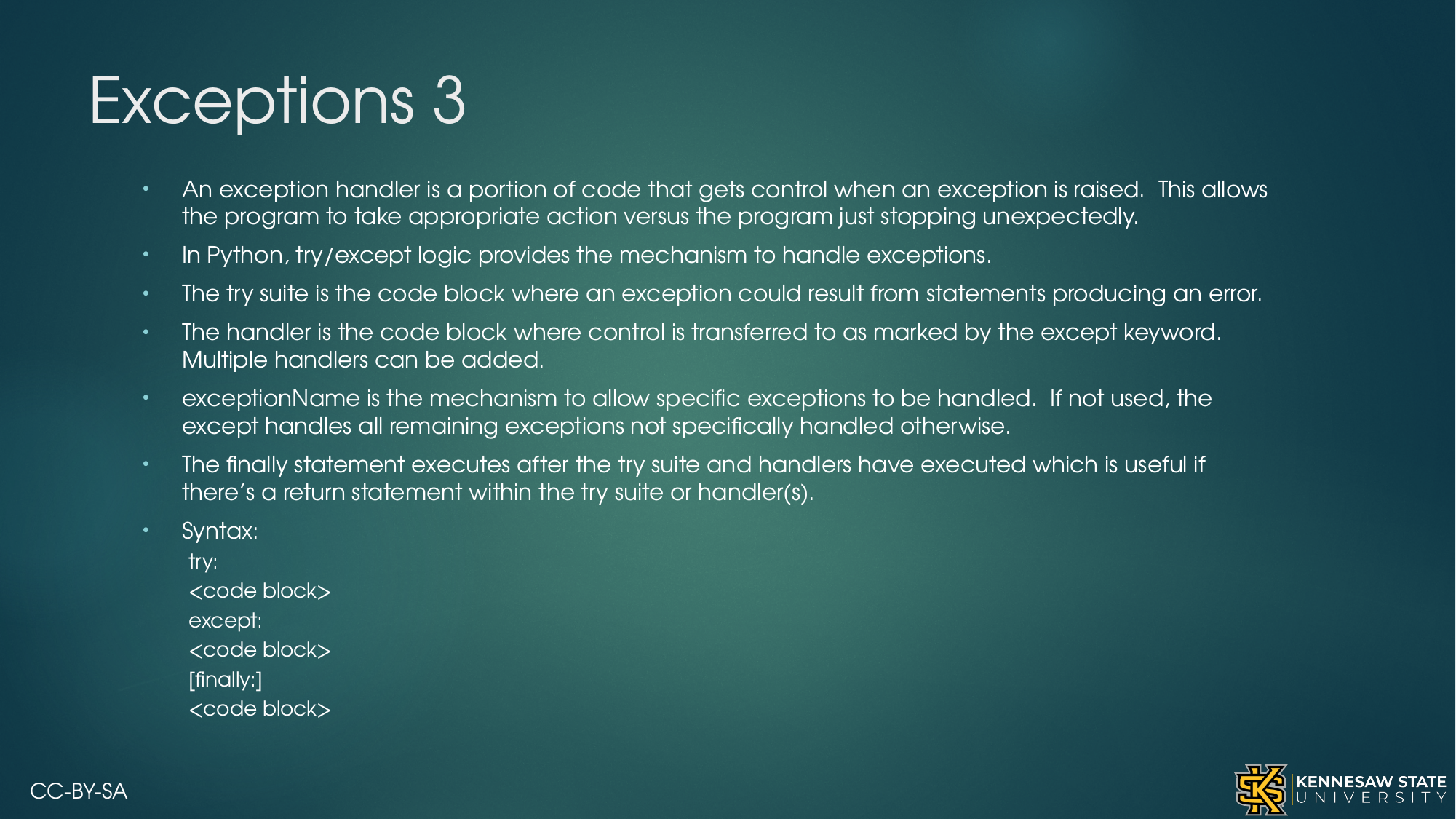

# Exceptions 3
An exception handler is a portion of code that gets control when an exception is raised.  This allows the program to take appropriate action versus the program just stopping unexpectedly.
In Python, try/except logic provides the mechanism to handle exceptions.
The try suite is the code block where an exception could result from statements producing an error.
The handler is the code block where control is transferred to as marked by the except keyword.  Multiple handlers can be added.
exceptionName is the mechanism to allow specific exceptions to be handled.  If not used, the except handles all remaining exceptions not specifically handled otherwise.
The finally statement executes after the try suite and handlers have executed which is useful if there’s a return statement within the try suite or handler(s).
Syntax:
try:
		<code block>
except:
		<code block>
[finally:]
		<code block>